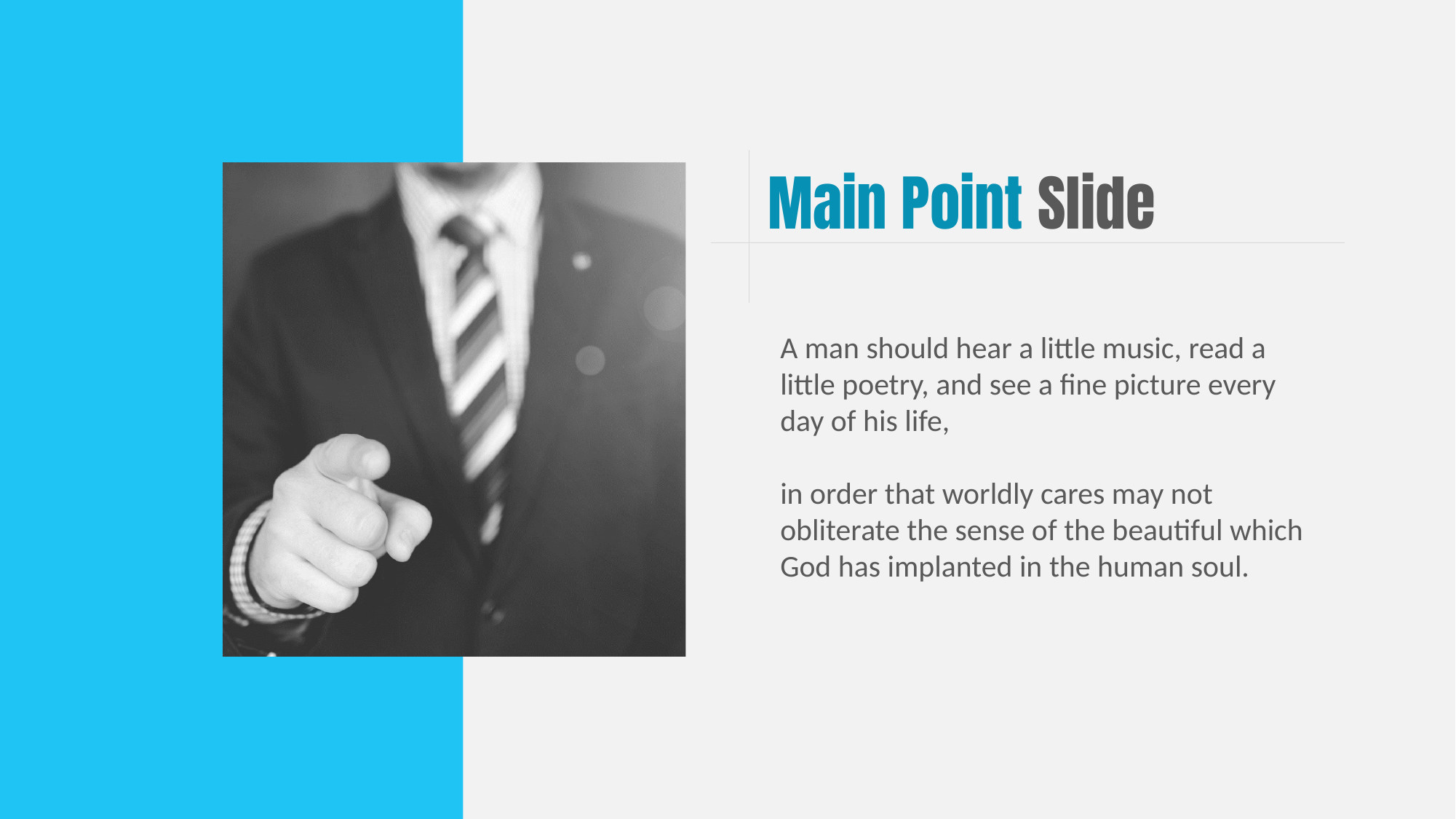

Main Point Slide
A man should hear a little music, read a little poetry, and see a fine picture every day of his life,

in order that worldly cares may not obliterate the sense of the beautiful which God has implanted in the human soul.